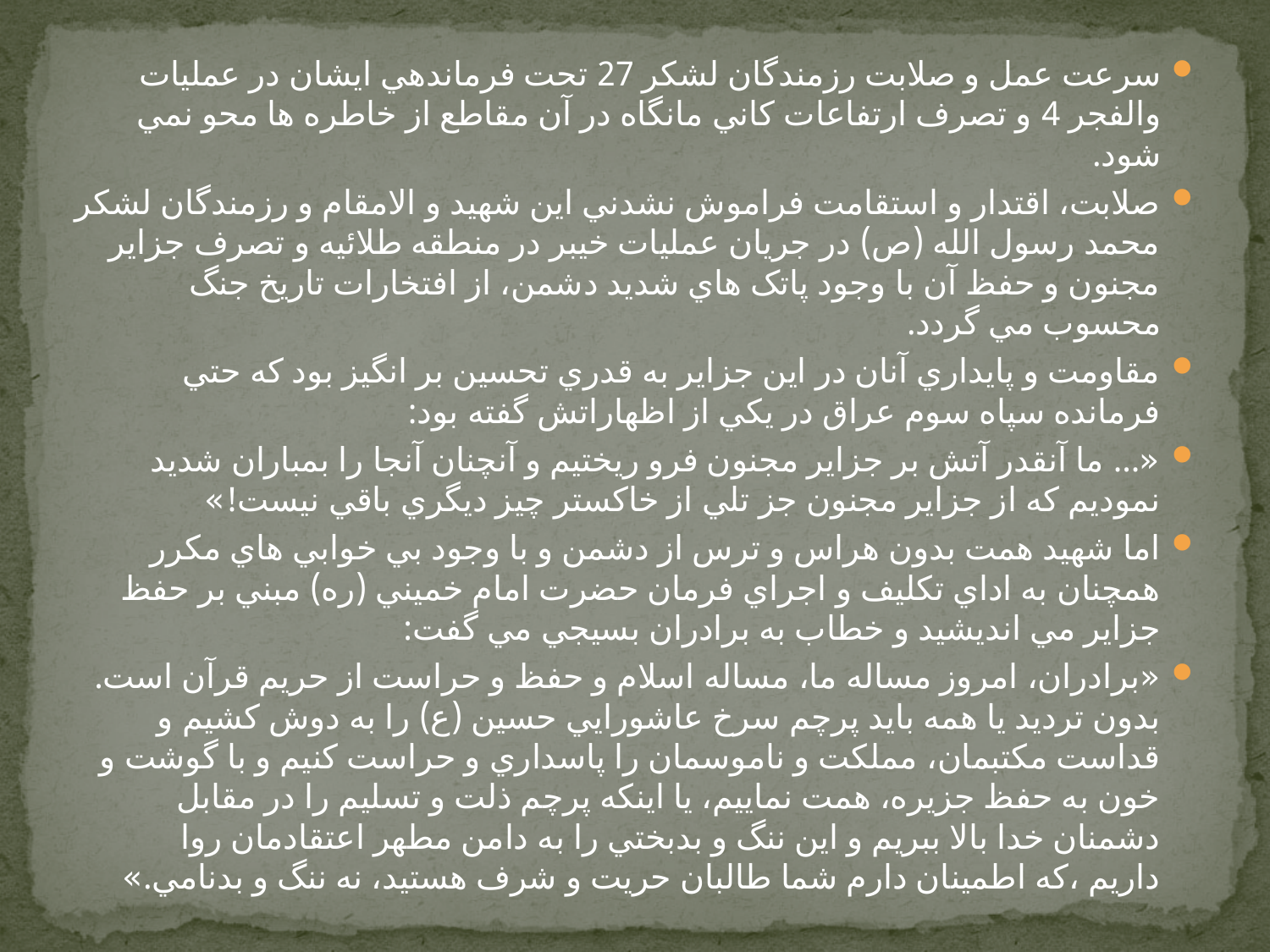

سرعت عمل و صلابت رزمندگان لشکر 27 تحت فرماندهي ايشان در عمليات والفجر 4 و تصرف ارتفاعات کاني مانگاه در آن مقاطع از خاطره ها محو نمي شود.
صلابت، اقتدار و استقامت فراموش نشدني اين شهيد و الامقام و رزمندگان لشکر محمد رسول الله (ص) در جريان عمليات خيبر در منطقه طلائيه و تصرف جزاير مجنون و حفظ آن با وجود پاتک هاي شديد دشمن، از افتخارات تاريخ جنگ محسوب مي گردد.
مقاومت و پايداري آنان در اين جزاير به قدري تحسين بر انگيز بود که حتي فرمانده سپاه سوم عراق در يکي از اظهاراتش گفته بود:
«... ما آنقدر آتش بر جزاير مجنون فرو ريختيم و آنچنان آنجا را بمباران شديد نموديم که از جزاير مجنون جز تلي از خاکستر چيز ديگري باقي نيست!»
اما شهيد همت بدون هراس و ترس از دشمن و با وجود بي خوابي هاي مکرر همچنان به اداي تکليف و اجراي فرمان حضرت امام خميني (ره) مبني بر حفظ جزاير مي انديشيد و خطاب به برادران بسيجي مي گفت:
«برادران، امروز مساله ما، مساله اسلام و حفظ و حراست از حريم قرآن است. بدون ترديد يا همه بايد پرچم سرخ عاشورايي حسين (ع) را به دوش کشيم و قداست مکتبمان، مملکت و ناموسمان را پاسداري و حراست کنيم و با گوشت و خون به حفظ جزيره، همت نماييم، يا اينکه پرچم ذلت و تسليم را در مقابل دشمنان خدا بالا ببريم و اين ننگ و بدبختي را به دامن مطهر اعتقادمان روا داريم ،که اطمينان دارم شما طالبان حريت و شرف هستيد، نه ننگ و بدنامي.»